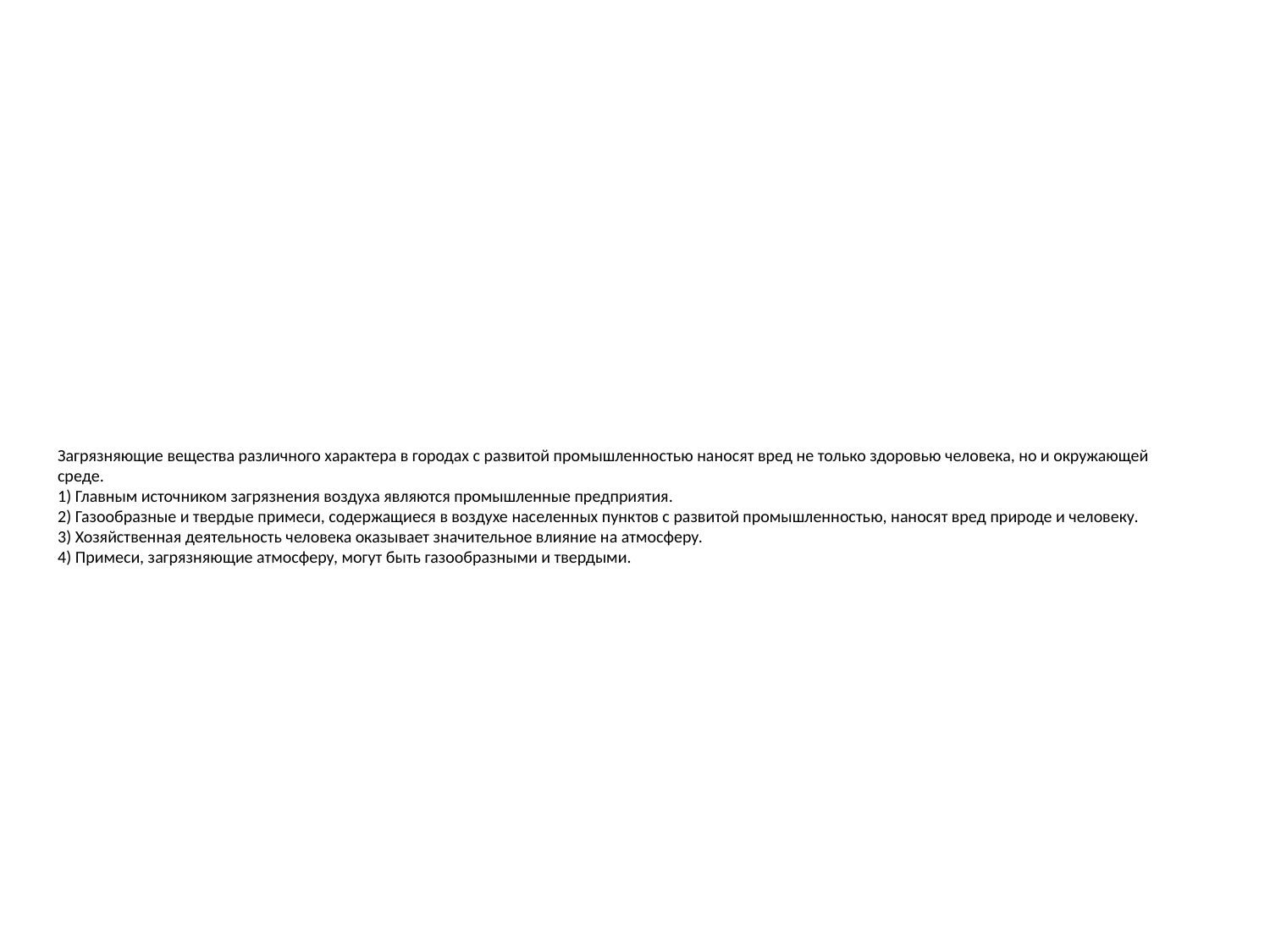

# Загрязняющие вещества различного характера в городах с развитой промышленностью наносят вред не только здоровью человека, но и окружающей среде. 1) Главным источником загрязнения воздуха являются промышленные предприятия. 2) Газообразные и твердые примеси, содержащиеся в воздухе населенных пунктов с развитой промышленностью, наносят вред природе и человеку. 3) Хозяйственная деятельность человека оказывает значительное влияние на атмосферу. 4) Примеси, загрязняющие атмосферу, могут быть газообразными и твердыми.